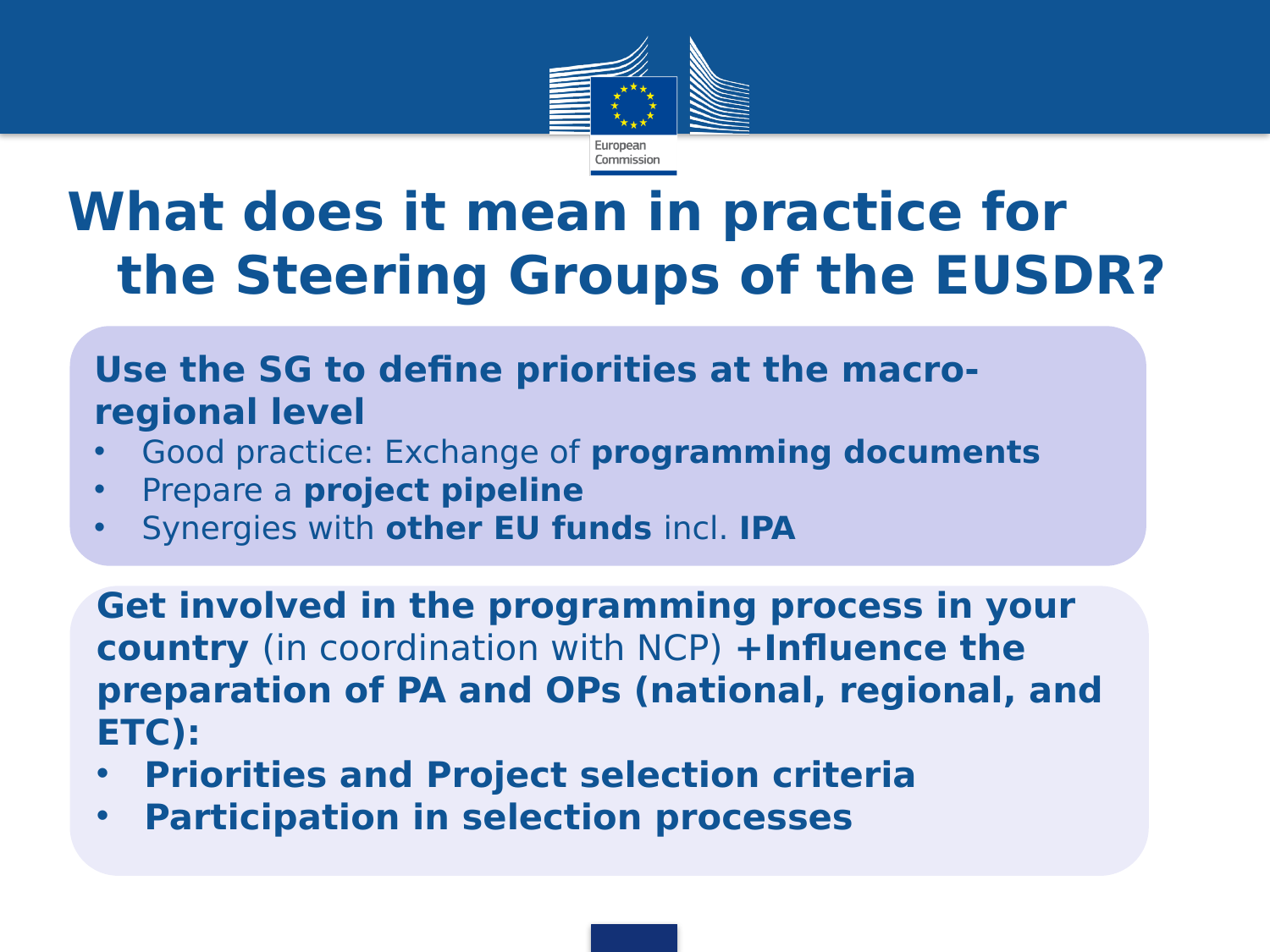

# What does it mean in practice for the Steering Groups of the EUSDR?
Use the SG to define priorities at the macro-regional level
Good practice: Exchange of programming documents
Prepare a project pipeline
Synergies with other EU funds incl. IPA
Get involved in the programming process in your country (in coordination with NCP) +Influence the preparation of PA and OPs (national, regional, and ETC):
Priorities and Project selection criteria
Participation in selection processes